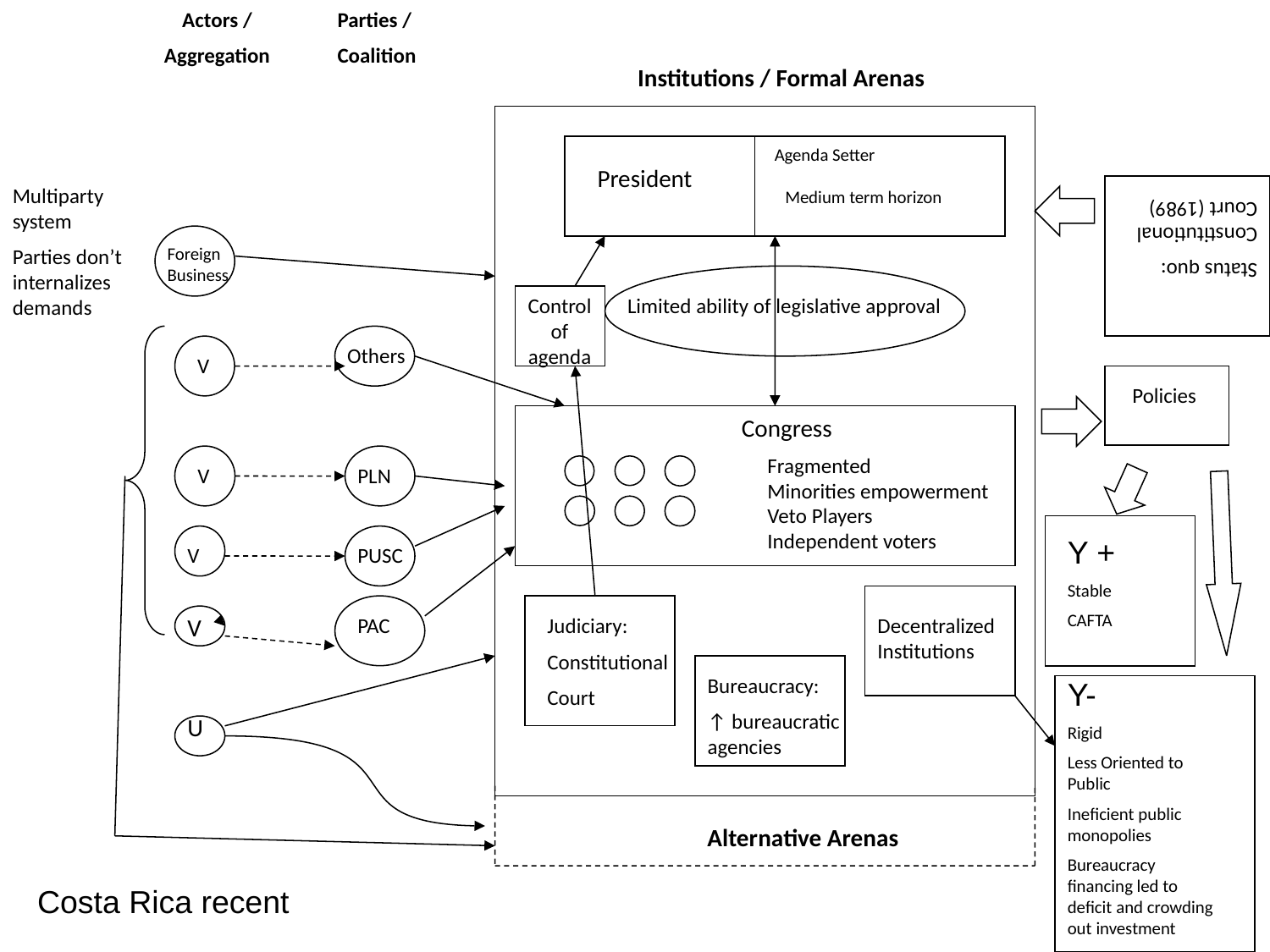

Actors /
Aggregation

Parties /
Coalition
Institutions / Formal Arenas

Agenda Setter
Status quo:
Constitutional Court (1989)
President

Multiparty system
Parties don’t internalizes demands

Medium term horizon

Foreign Business

Control of agenda

Limited ability of legislative approval

Others
V

Policies

        Congress

Fragmented
Minorities empowerment

V
PLN

Veto Players
Independent voters

Y +
Stable
CAFTA
V
PUSC

V
PAC
Judiciary:
Constitutional
Court
Decentralized Institutions

Bureaucracy:
↑ bureaucratic agencies
Y-
Rigid
Less Oriented to Public
Ineficient public monopolies
Bureaucracy financing led to deficit and crowding out investment

U

Alternative Arenas

Costa Rica recent